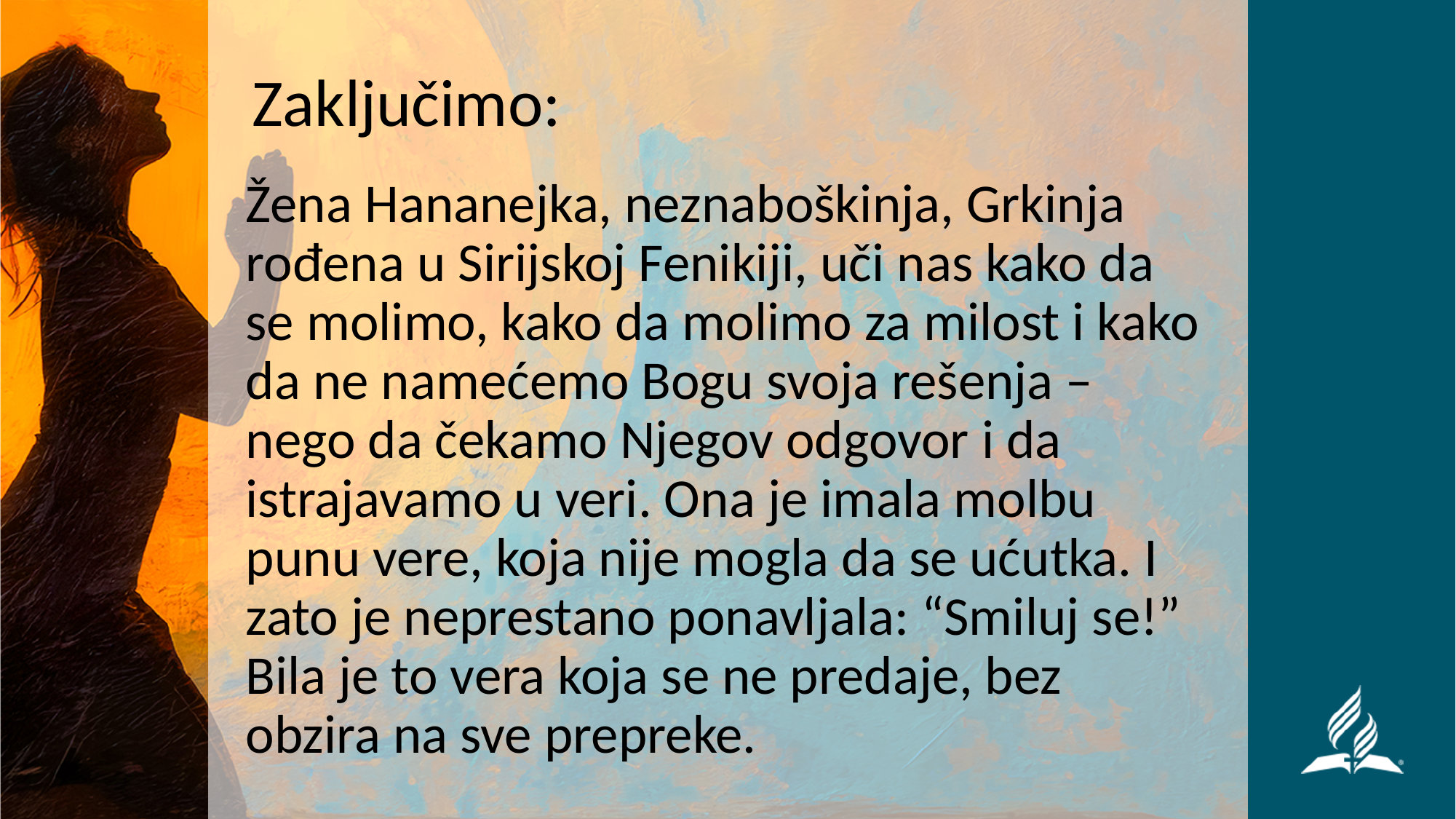

# Zaključimo:
Žena Hananejka, neznaboškinja, Grkinja rođena u Sirijskoj Fenikiji, uči nas kako da se molimo, kako da molimo za milost i kako da ne namećemo Bogu svoja rešenja – nego da čekamo Njegov odgovor i da istrajavamo u veri. Ona je imala molbu punu vere, koja nije mogla da se ućutka. I zato je neprestano ponavljala: “Smiluj se!” Bila je to vera koja se ne predaje, bez obzira na sve prepreke.